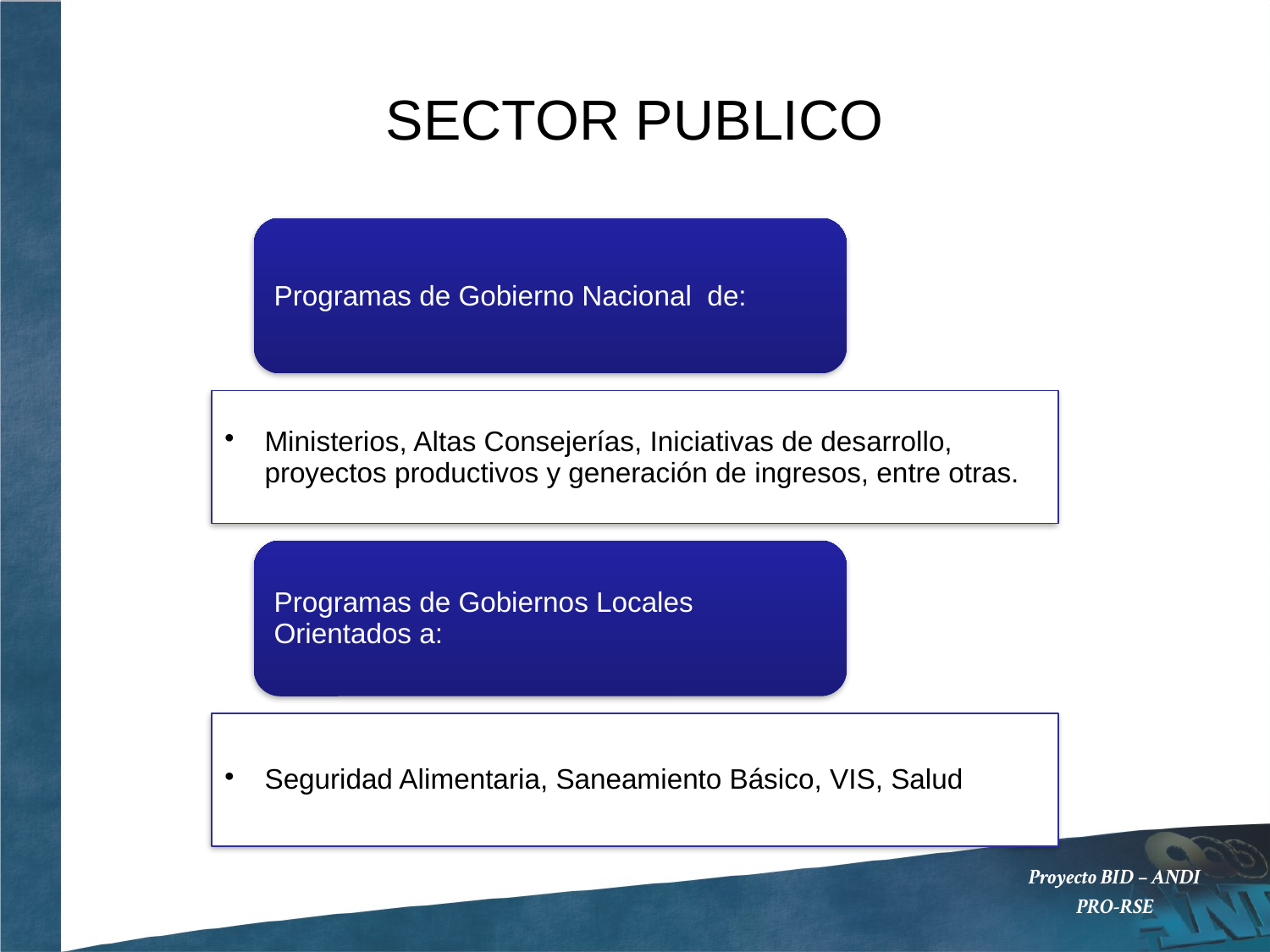

# SECTOR PUBLICO
Programas de Gobierno Nacional  de:
Programas de Gobiernos Locales Orientados a:
Seguridad Alimentaria, Saneamiento Básico, VIS, Salud
Ministerios, Altas Consejerías, Iniciativas de desarrollo, proyectos productivos y generación de ingresos, entre otras.
Proyecto BID – ANDI
PRO-RSE